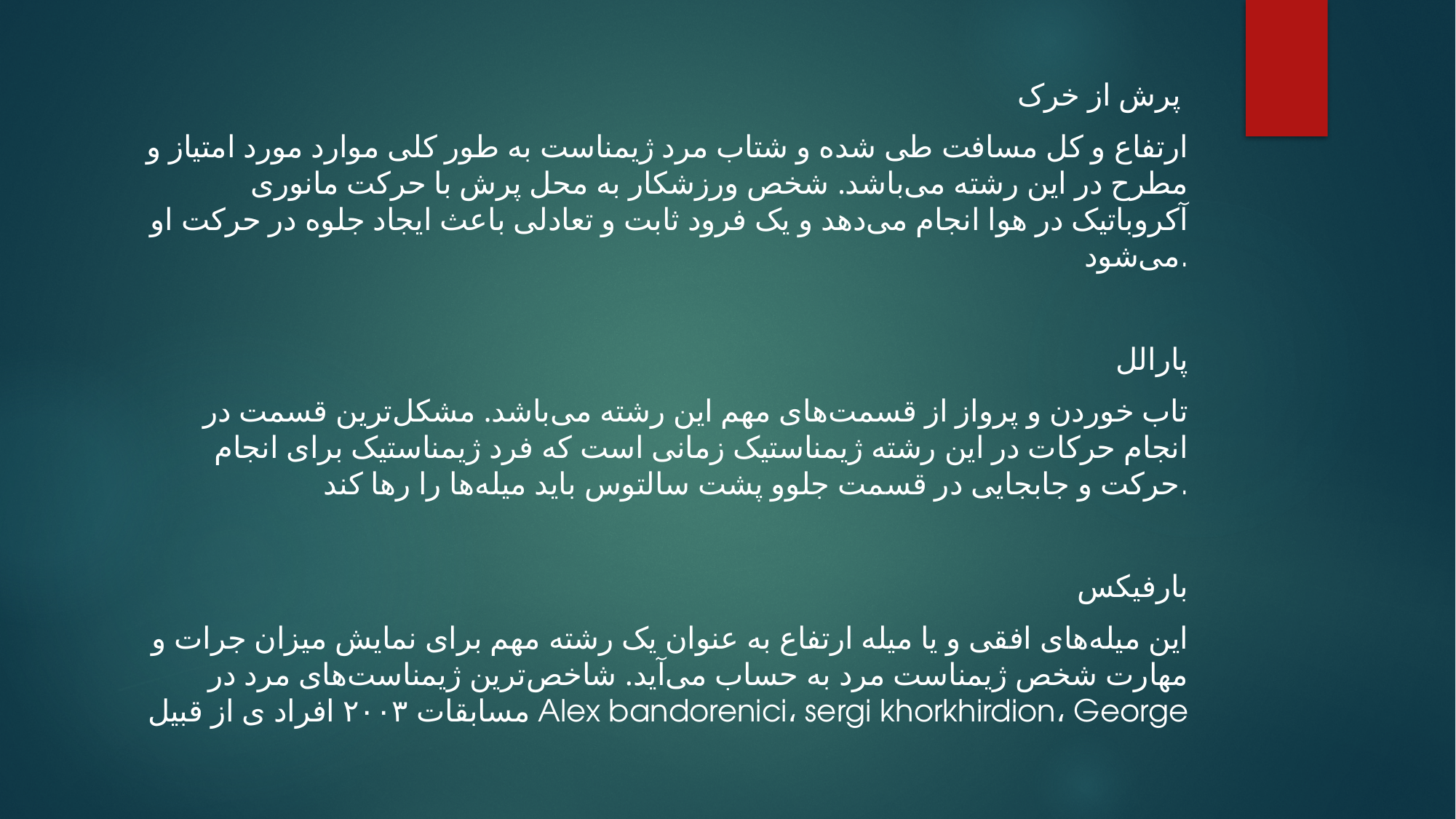

پرش از خرک
ارتفاع و کل مسافت طی شده و شتاب مرد ژیمناست به طور کلی موارد مورد امتیاز و مطرح در این رشته می‌باشد. شخص ورزشکار به محل پرش با حرکت مانوری آکروباتیک در هوا انجام می‌دهد و یک فرود ثابت و تعادلی باعث ایجاد جلوه در حرکت او می‌شود.

پارالل
تاب خوردن و پرواز از قسمت‌های مهم این رشته می‌باشد. مشکل‌ترین قسمت در انجام حرکات در این رشته ژیمناستیک زمانی است که فرد ژیمناستیک برای انجام حرکت و جابجایی در قسمت جلوو پشت سالتوس باید میله‌ها را رها کند.

بارفیکس
این میله‌های افقی و یا میله ارتفاع به عنوان یک رشته مهم برای نمایش میزان جرات و مهارت شخص ژیمناست مرد به حساب می‌آید. شاخص‌ترین ژیمناست‌های مرد در مسابقات ۲۰۰۳ افراد ی از قبیل Alex bandorenici، sergi khorkhirdion، George